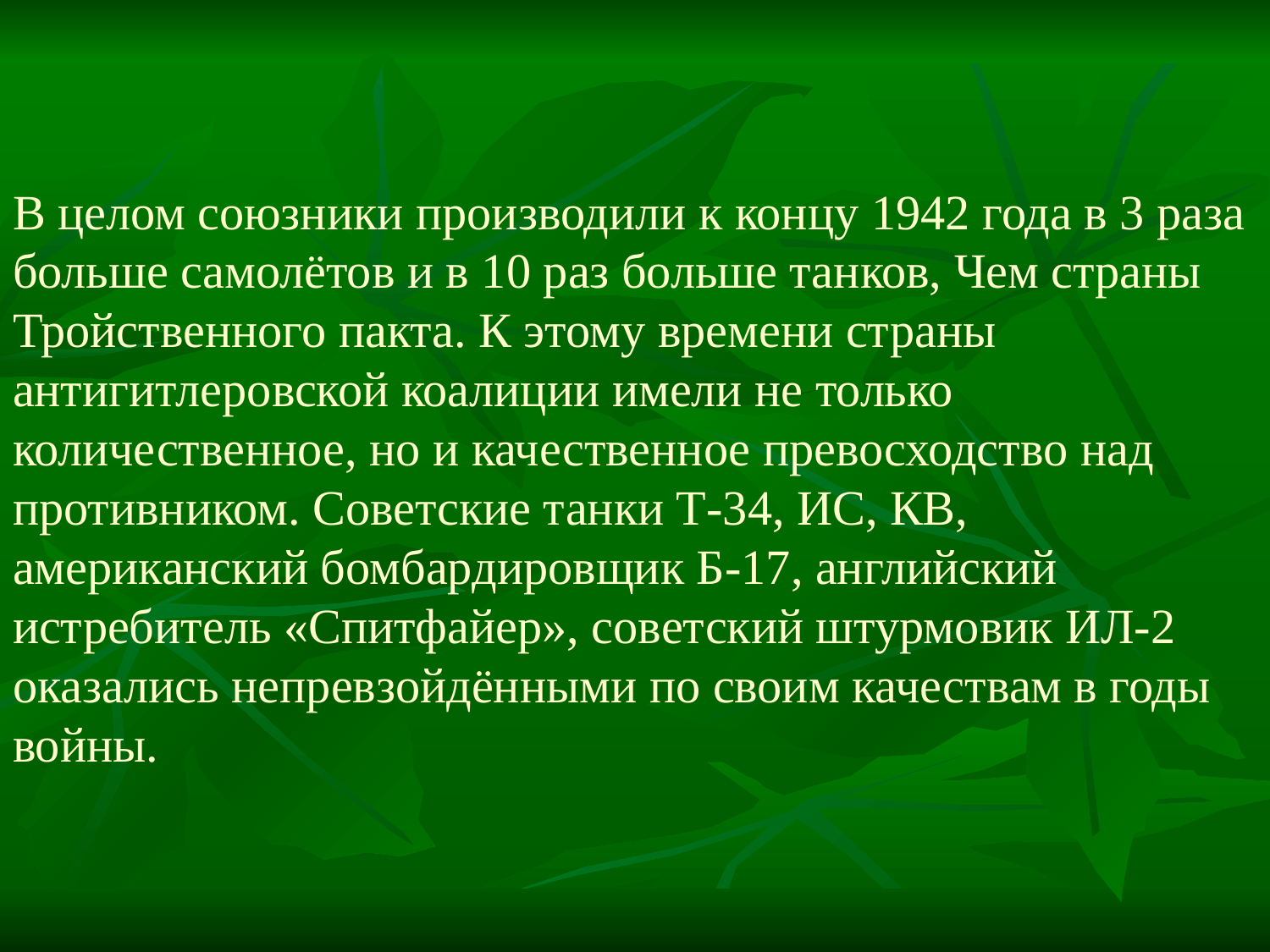

# В целом союзники производили к концу 1942 года в 3 раза больше самолётов и в 10 раз больше танков, Чем страны Тройственного пакта. К этому времени страны антигитлеровской коалиции имели не только количественное, но и качественное превосходство над противником. Советские танки Т-34, ИС, КВ, американский бомбардировщик Б-17, английский истребитель «Спитфайер», советский штурмовик ИЛ-2 оказались непревзойдёнными по своим качествам в годы войны.